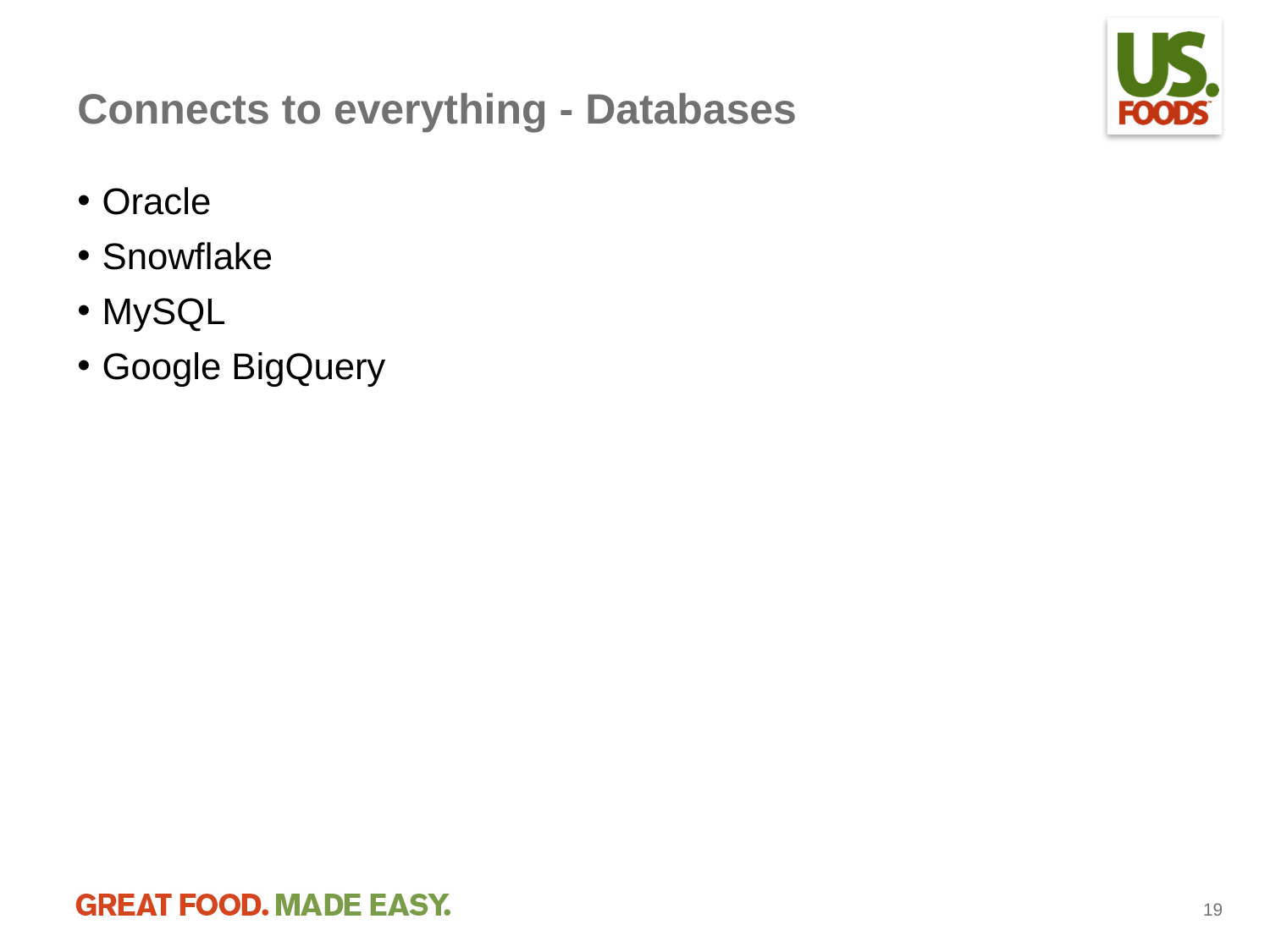

# Connects to everything - Databases
Oracle
Snowflake
MySQL
Google BigQuery